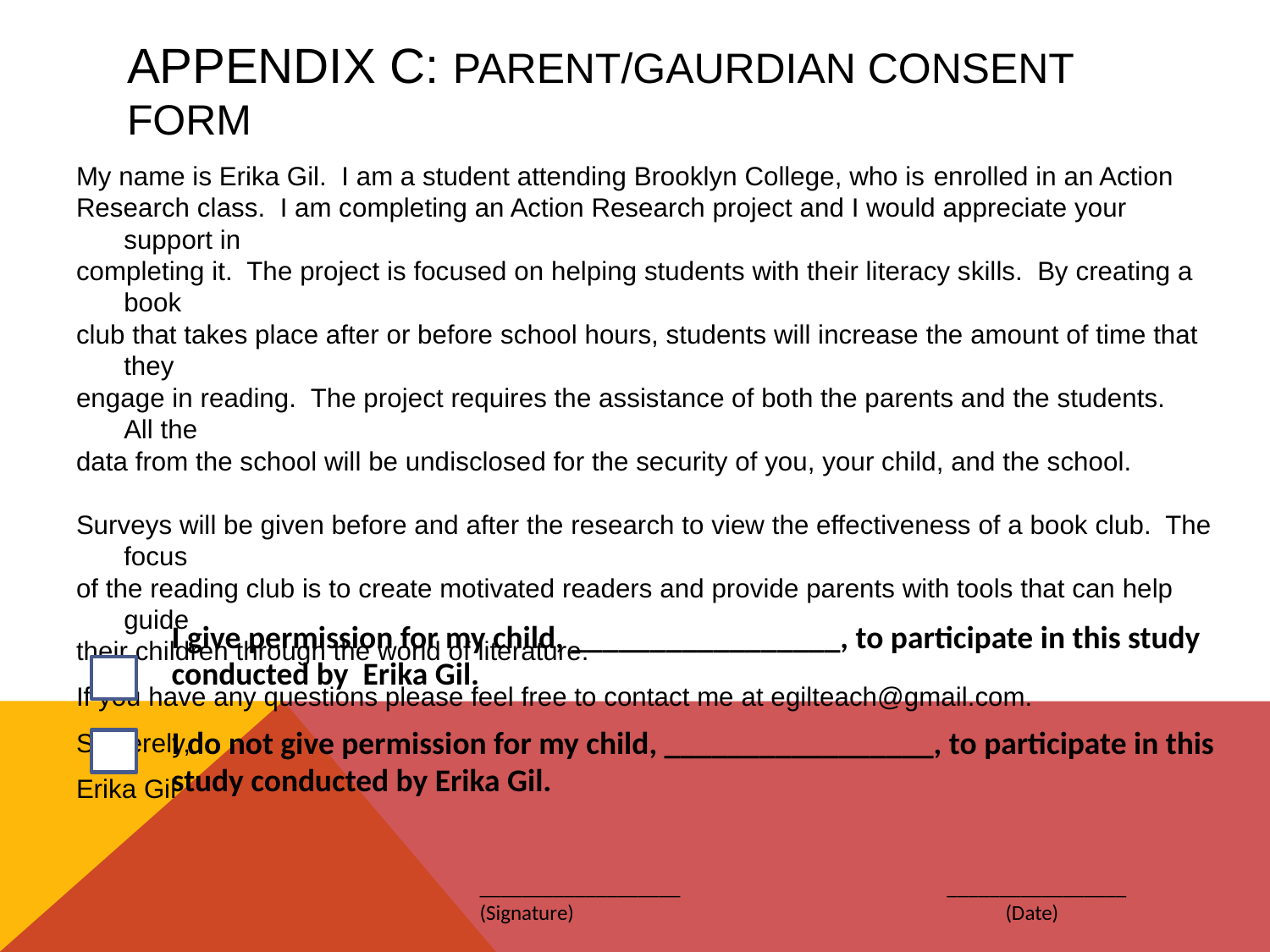

# Appendix c: Parent/gaurdian consent form
My name is Erika Gil.  I am a student attending Brooklyn College, who is enrolled in an Action
Research class.  I am completing an Action Research project and I would appreciate your support in
completing it.  The project is focused on helping students with their literacy skills.  By creating a book
club that takes place after or before school hours, students will increase the amount of time that they
engage in reading.  The project requires the assistance of both the parents and the students.   All the
data from the school will be undisclosed for the security of you, your child, and the school.

Surveys will be given before and after the research to view the effectiveness of a book club.  The focus
of the reading club is to create motivated readers and provide parents with tools that can help guide
their children through the world of literature.
If you have any questions please feel free to contact me at egilteach@gmail.com.
Sincerely,
Erika Gil

|  | I give permission for my child, \_\_\_\_\_\_\_\_\_\_\_\_\_\_\_\_\_, to participate in this study conducted by Erika Gil. |
| --- | --- |
|  | I do not give permission for my child, \_\_\_\_\_\_\_\_\_\_\_\_\_\_\_\_\_, to participate in this study conducted by Erika Gil. |

___________________                                                       _________________
(Signature)                                                                                         (Date)